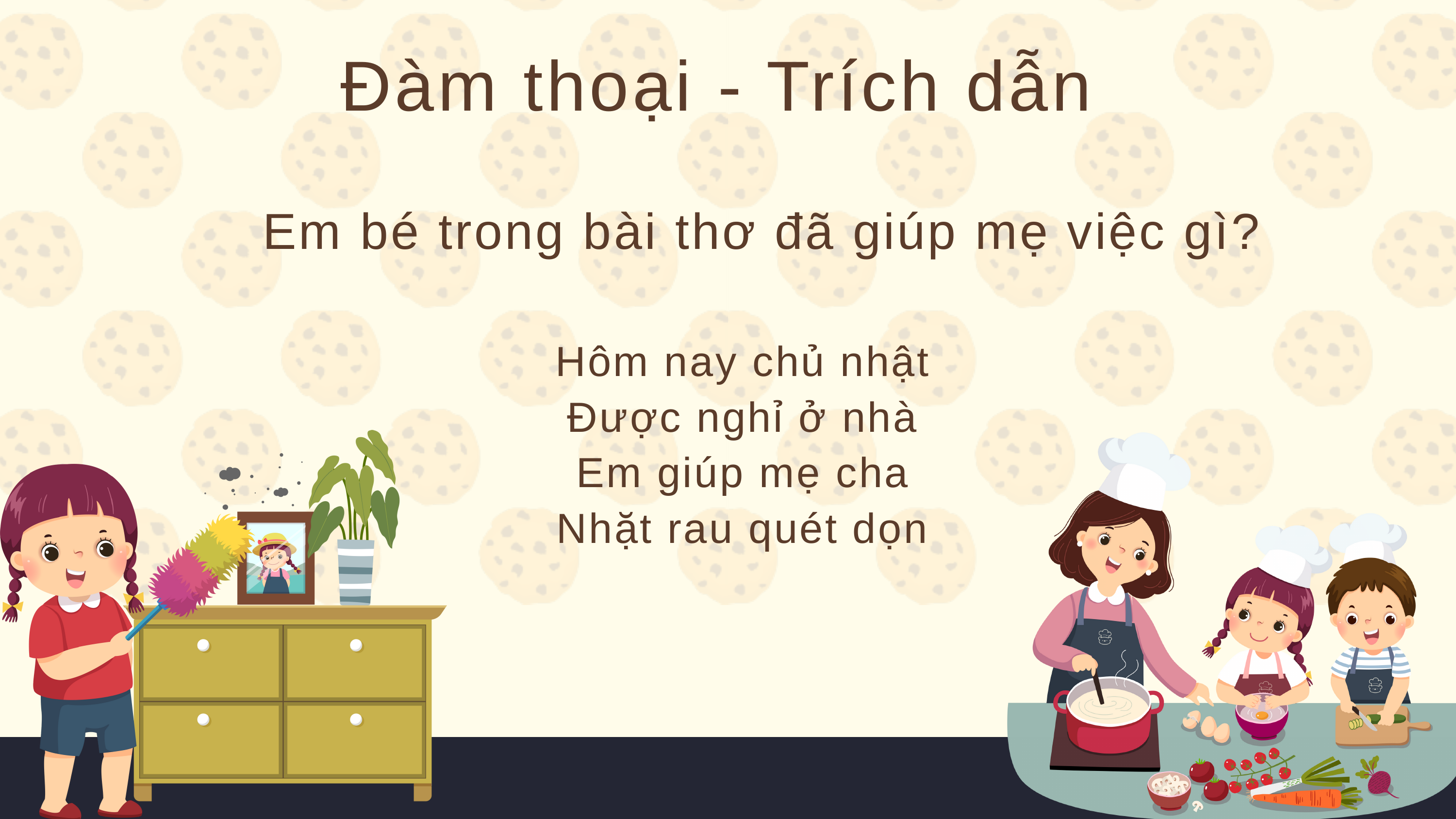

Đàm thoại - Trích dẫn
Em bé trong bài thơ đã giúp mẹ việc gì?
Hôm nay chủ nhật
Được nghỉ ở nhà
Em giúp mẹ cha
Nhặt rau quét dọn